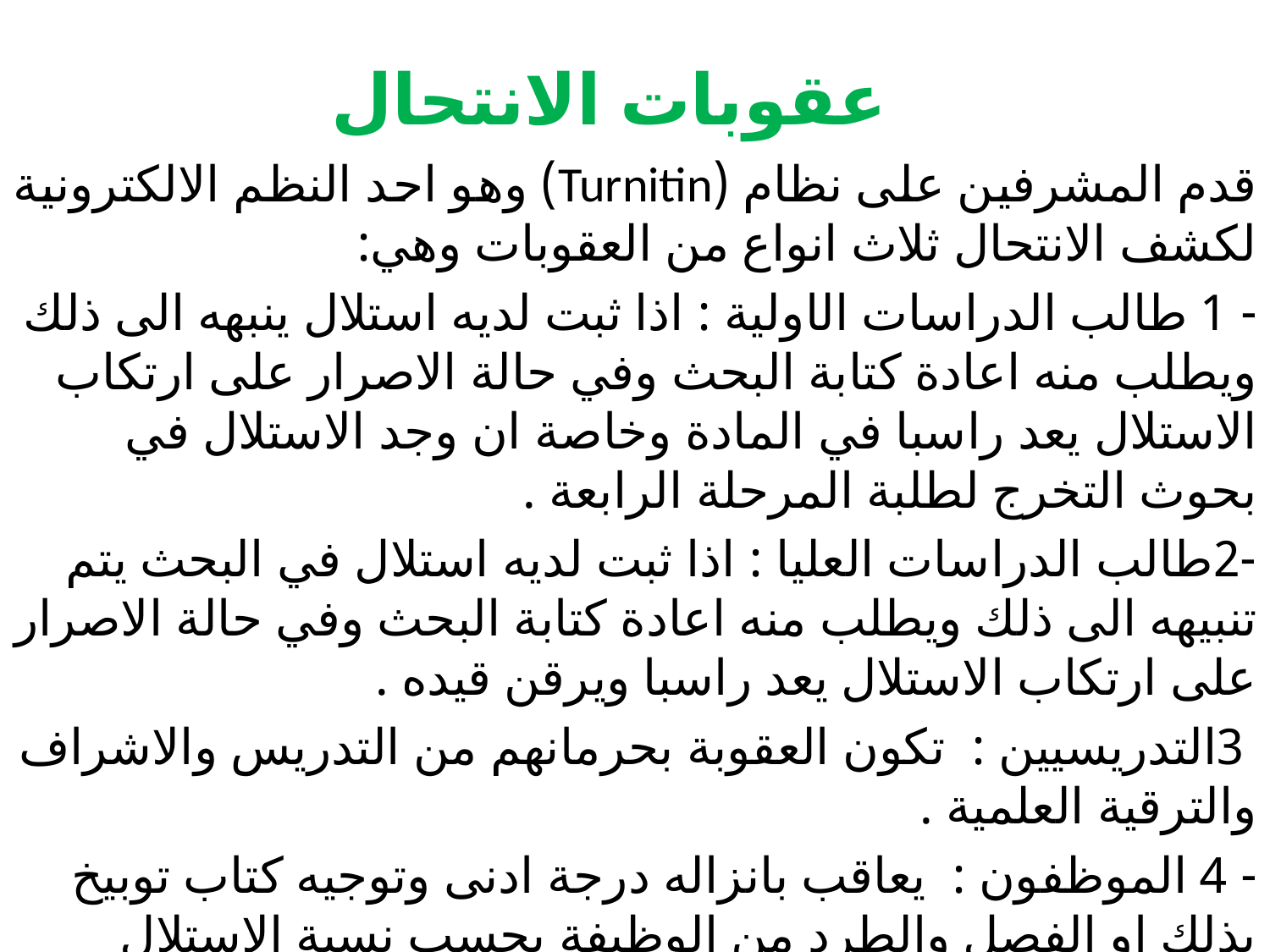

# عقوبات الانتحال
قدم المشرفين على نظام (Turnitin) وهو احد النظم الالكترونية لكشف الانتحال ثلاث انواع من العقوبات وهي:
- 1 طالب الدراسات الاولية : اذا ثبت لديه استلال ينبهه الى ذلك ويطلب منه اعادة كتابة البحث وفي حالة الاصرار على ارتكاب الاستلال يعد راسبا في المادة وخاصة ان وجد الاستلال في بحوث التخرج لطلبة المرحلة الرابعة .
-2طالب الدراسات العليا : اذا ثبت لديه استلال في البحث يتم تنبيهه الى ذلك ويطلب منه اعادة كتابة البحث وفي حالة الاصرار على ارتكاب الاستلال يعد راسبا ويرقن قيده .
 3التدريسيين :  تكون العقوبة بحرمانهم من التدريس والاشراف والترقية العلمية .
- 4 الموظفون :  يعاقب بانزاله درجة ادنى وتوجيه كتاب توبيخ بذلك او الفصل والطرد من الوظيفة بحسب نسبة الاستلال العلمي